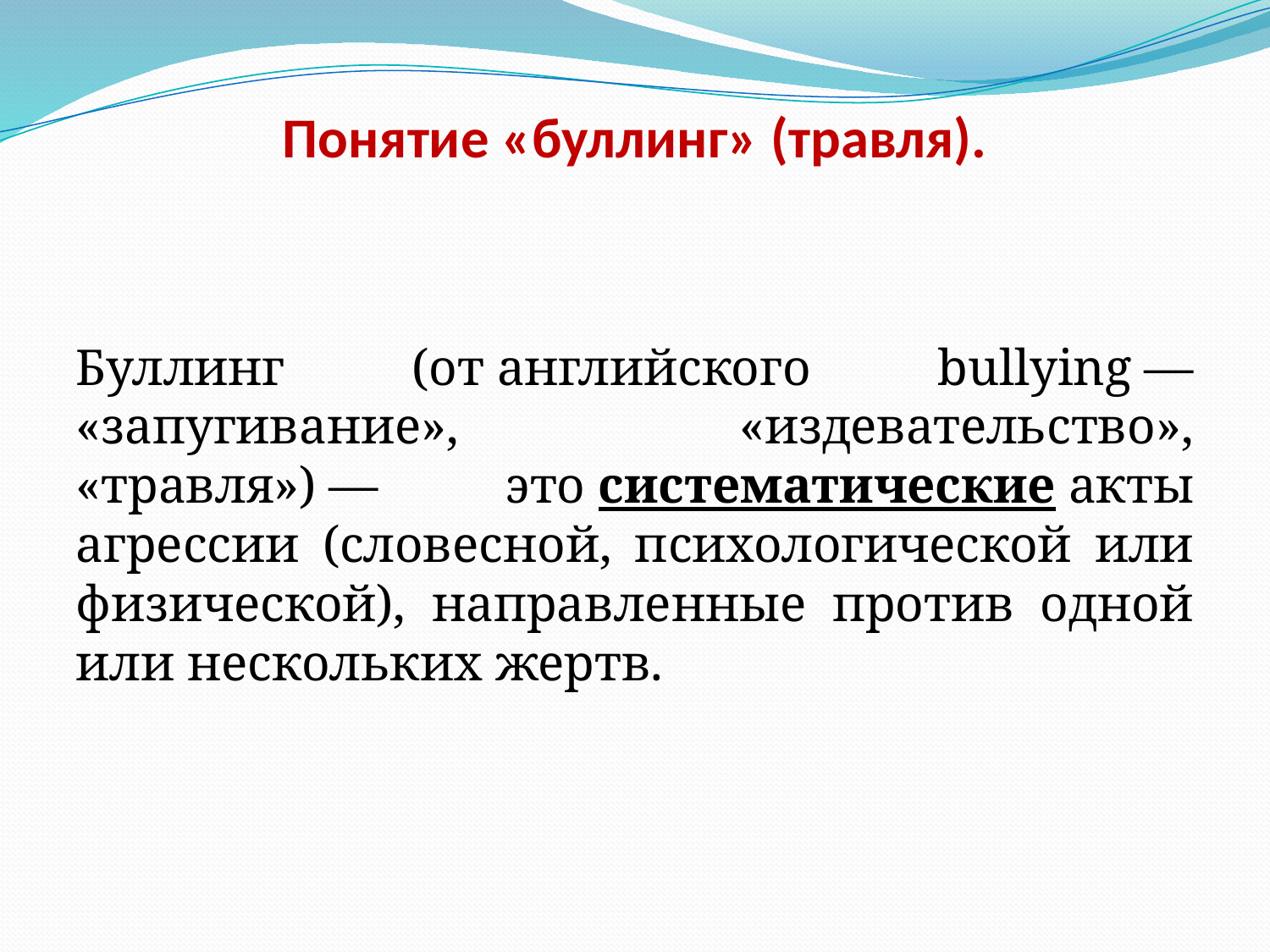

# Понятие «буллинг» (травля).

Буллинг (от английского bullying — «запугивание», «издевательство», «травля») — это систематические акты агрессии (словесной, психологической или физической), направленные против одной или нескольких жертв.